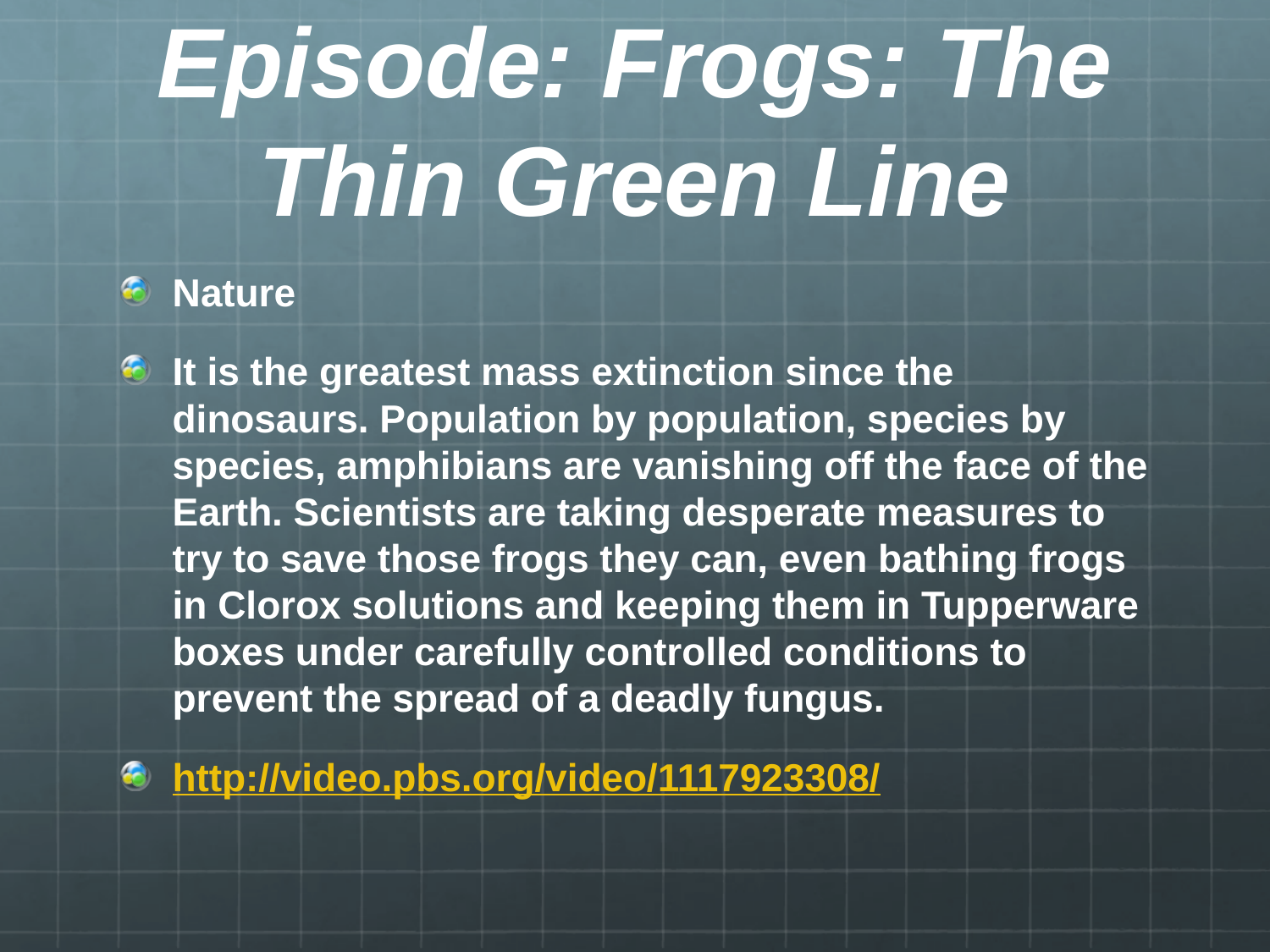

# Episode: Frogs: The Thin Green Line
Nature
It is the greatest mass extinction since the dinosaurs. Population by population, species by species, amphibians are vanishing off the face of the Earth. Scientists are taking desperate measures to try to save those frogs they can, even bathing frogs in Clorox solutions and keeping them in Tupperware boxes under carefully controlled conditions to prevent the spread of a deadly fungus.
http://video.pbs.org/video/1117923308/